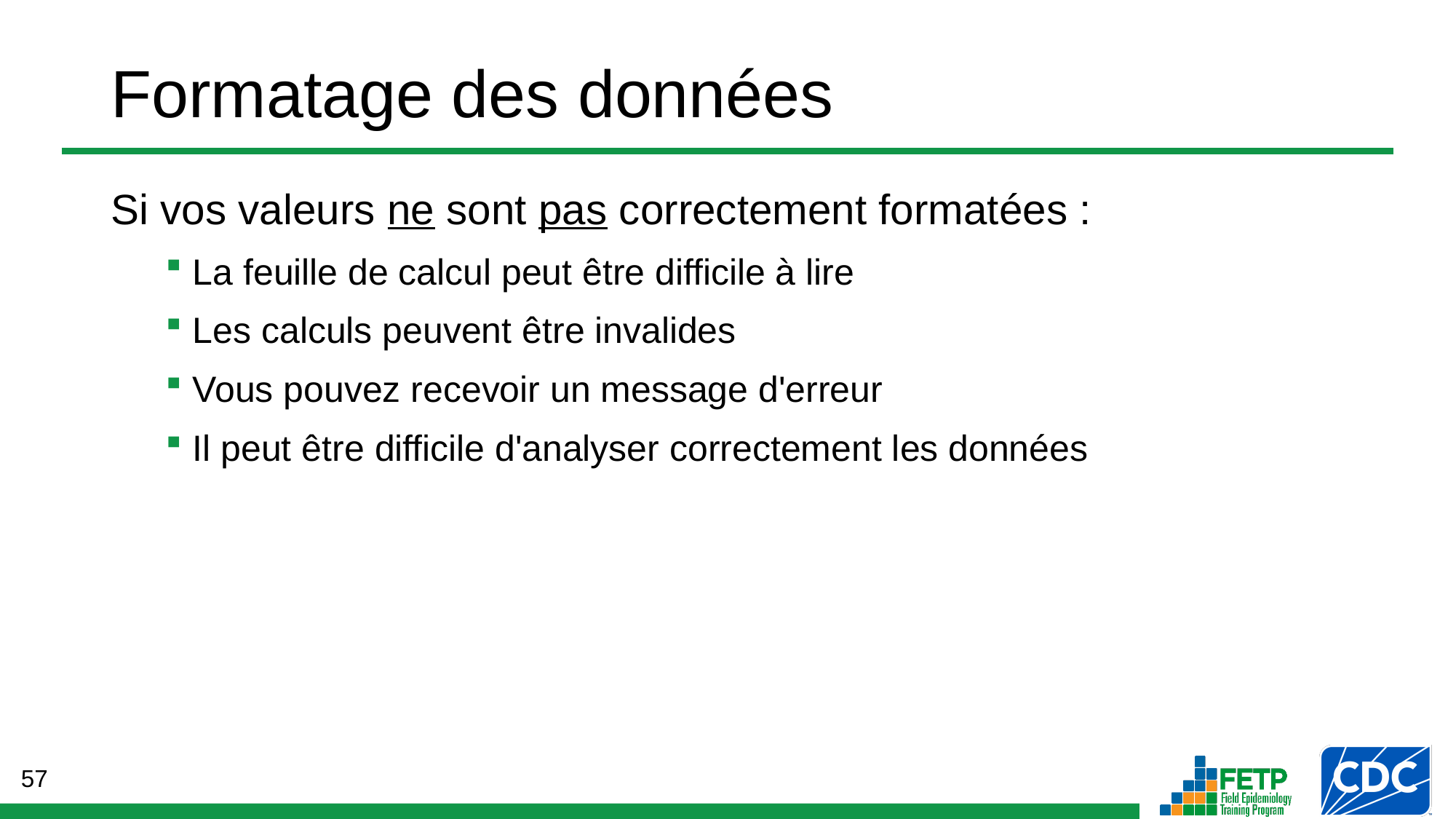

# Formatage des données
Si vos valeurs ne sont pas correctement formatées :
La feuille de calcul peut être difficile à lire
Les calculs peuvent être invalides
Vous pouvez recevoir un message d'erreur
Il peut être difficile d'analyser correctement les données